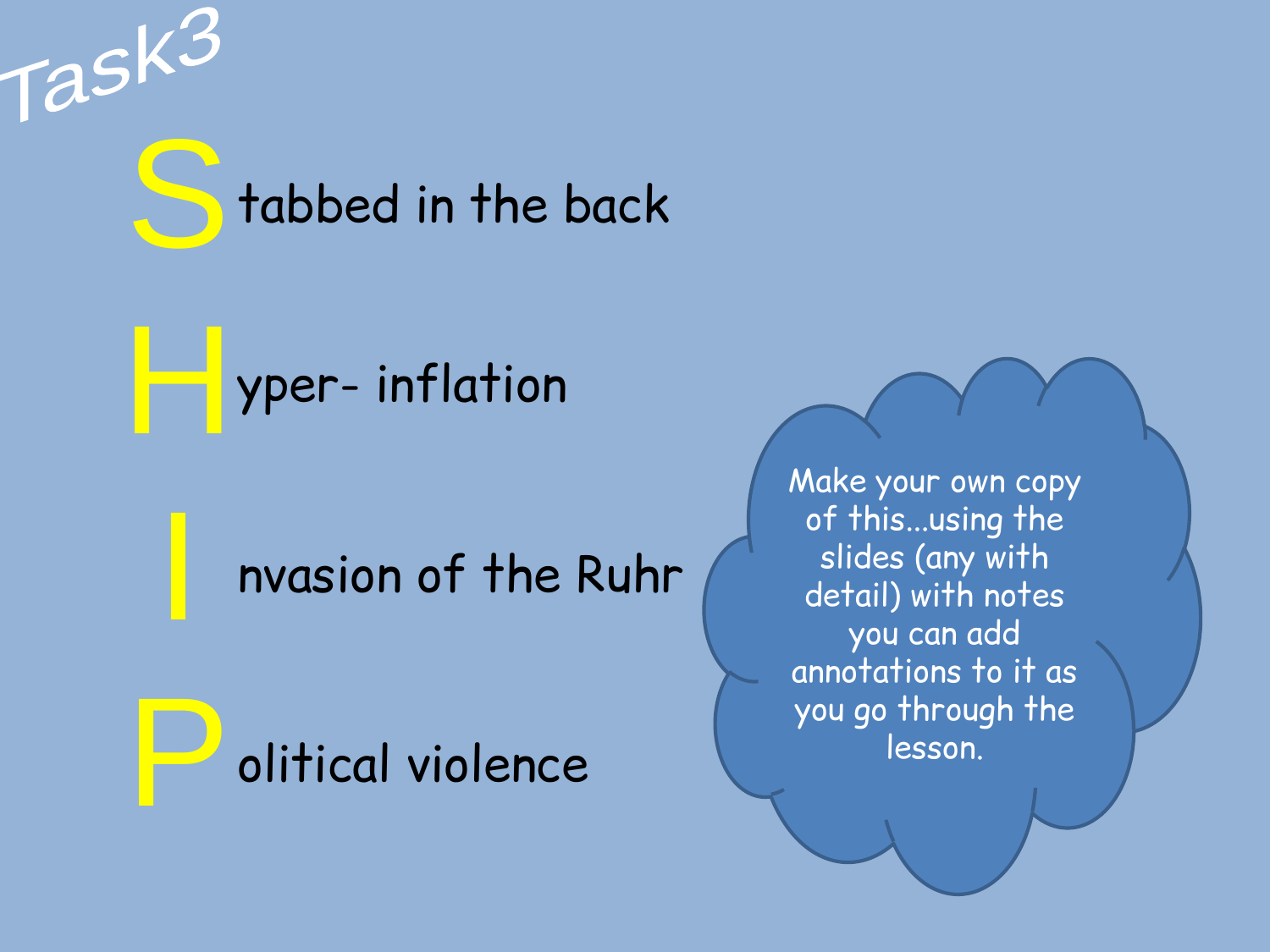

Task3
S
H
I
P
tabbed in the back
yper- inflation
Make your own copy of this...using the slides (any with detail) with notes you can add annotations to it as you go through the lesson.
nvasion of the Ruhr
olitical violence